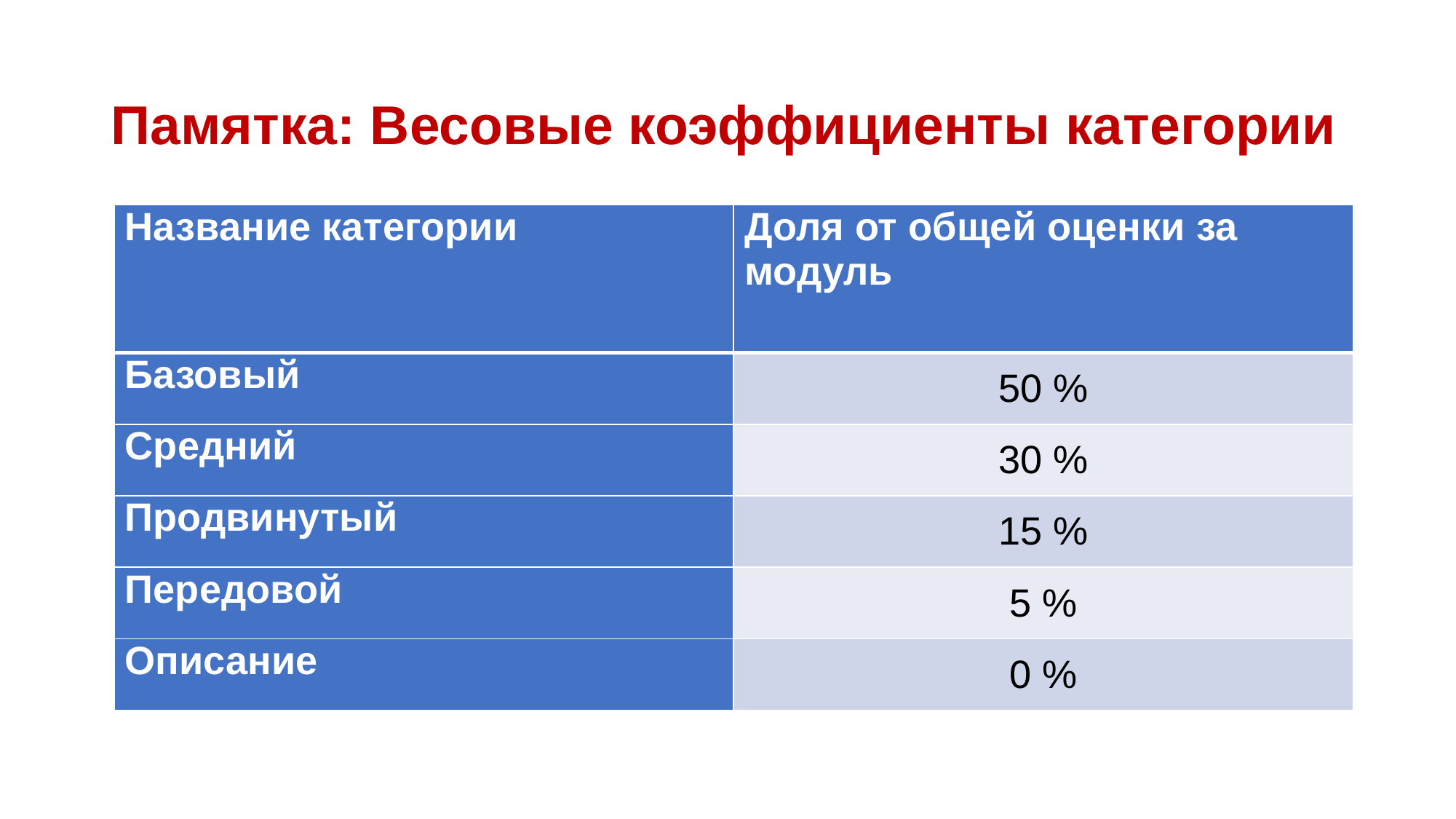

# Памятка: Весовые коэффициенты категории
| Название категории | Доля от общей оценки за модуль |
| --- | --- |
| Базовый | 50 % |
| Средний | 30 % |
| Продвинутый | 15 % |
| Передовой | 5 % |
| Описание | 0 % |